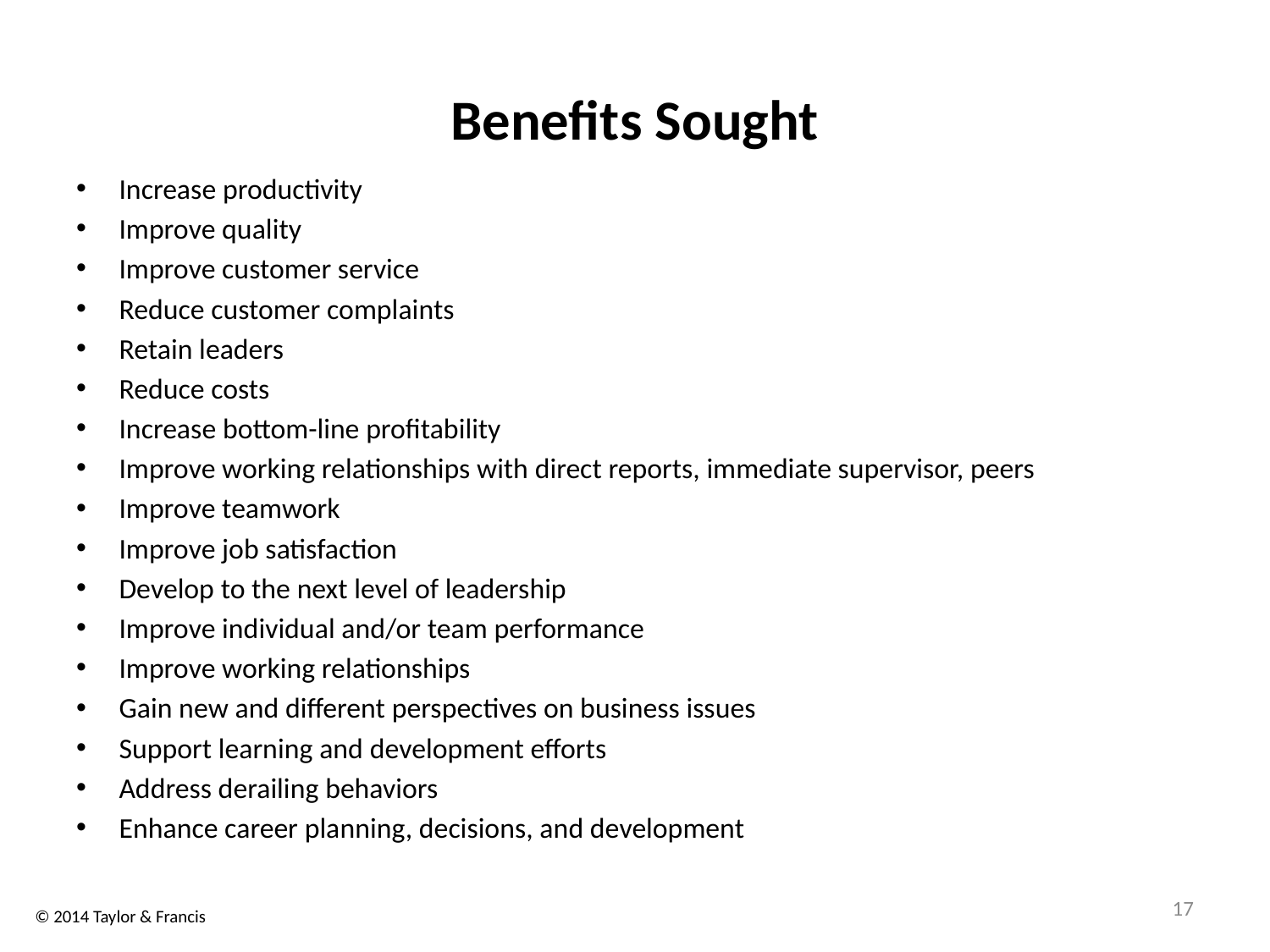

# Benefits Sought
Increase productivity
Improve quality
Improve customer service
Reduce customer complaints
Retain leaders
Reduce costs
Increase bottom-line profitability
Improve working relationships with direct reports, immediate supervisor, peers
Improve teamwork
Improve job satisfaction
Develop to the next level of leadership
Improve individual and/or team performance
Improve working relationships
Gain new and different perspectives on business issues
Support learning and development efforts
Address derailing behaviors
Enhance career planning, decisions, and development

17
© 2014 Taylor & Francis